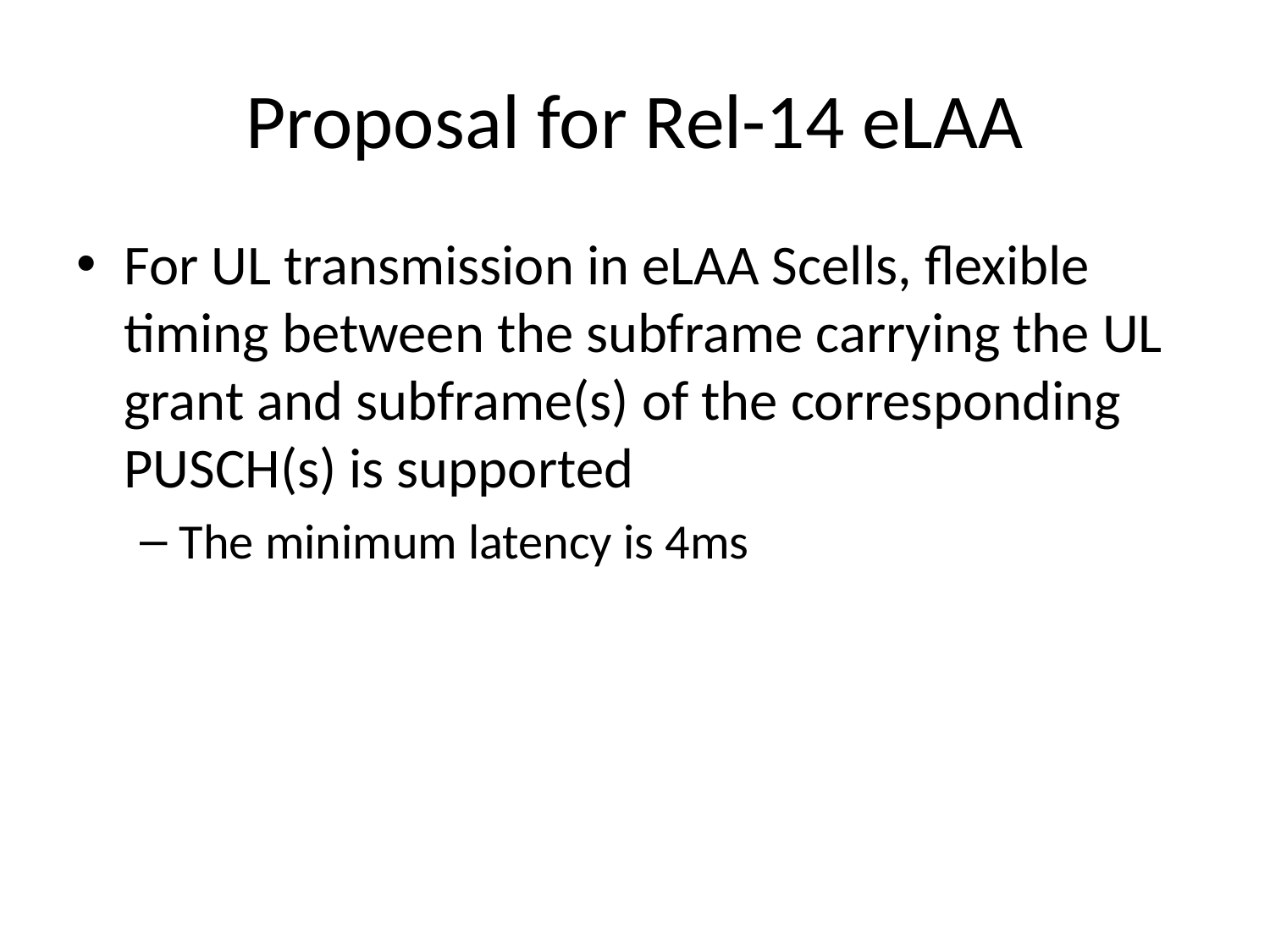

# Proposal for Rel-14 eLAA
For UL transmission in eLAA Scells, flexible timing between the subframe carrying the UL grant and subframe(s) of the corresponding PUSCH(s) is supported
The minimum latency is 4ms